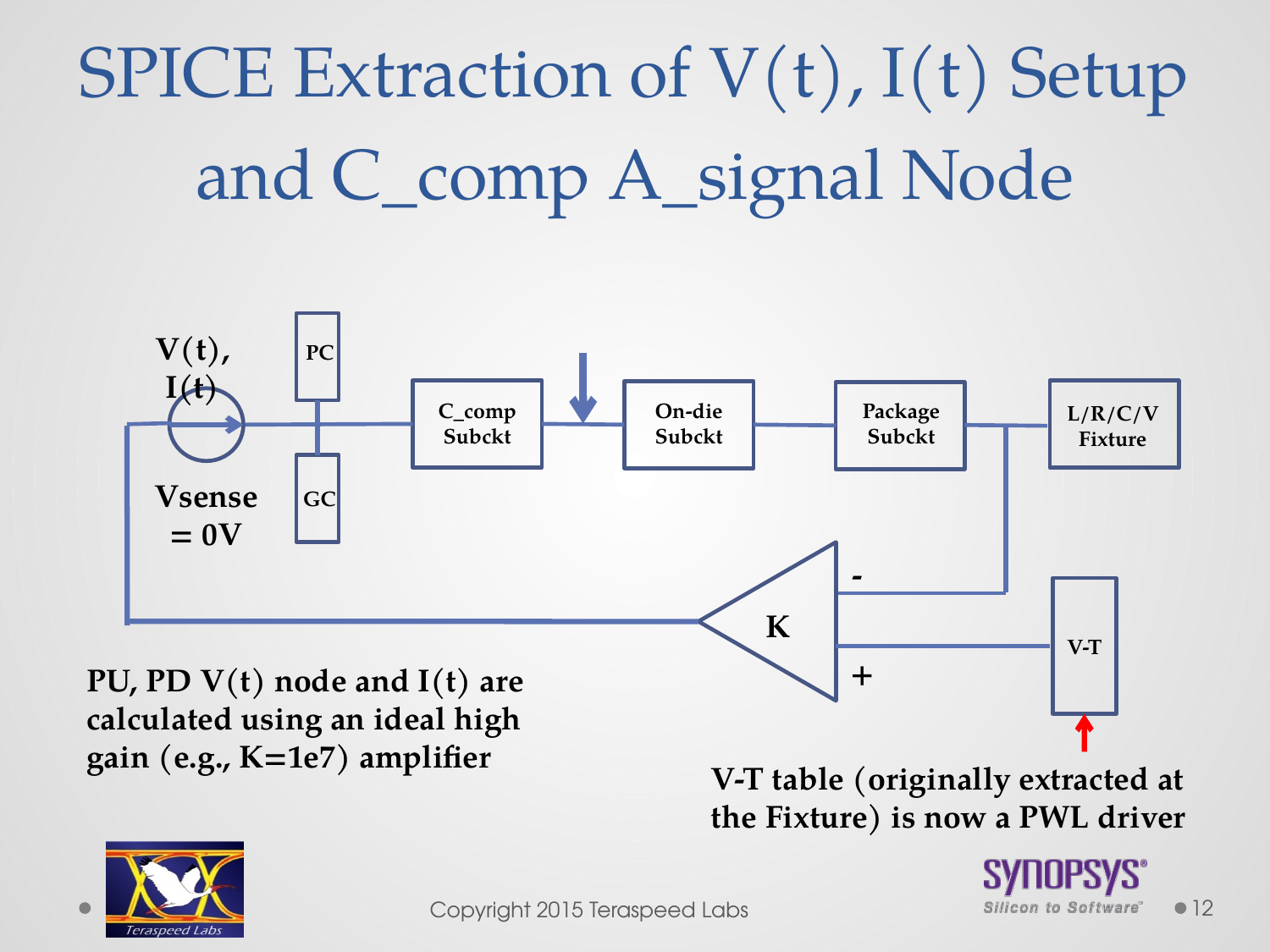

# SPICE Extraction of V(t), I(t) Setup and C_comp A_signal Node

V(t), I(t)
PC

C_comp Subckt
On-die Subckt
Package Subckt
L/R/C/V Fixture

Vsense = 0V
GC
-

K
V-T
+
PU, PD V(t) node and I(t) are calculated using an ideal high gain (e.g., K=1e7) amplifier
V-T table (originally extracted at the Fixture) is now a PWL driver
12
Copyright 2015 Teraspeed Labs